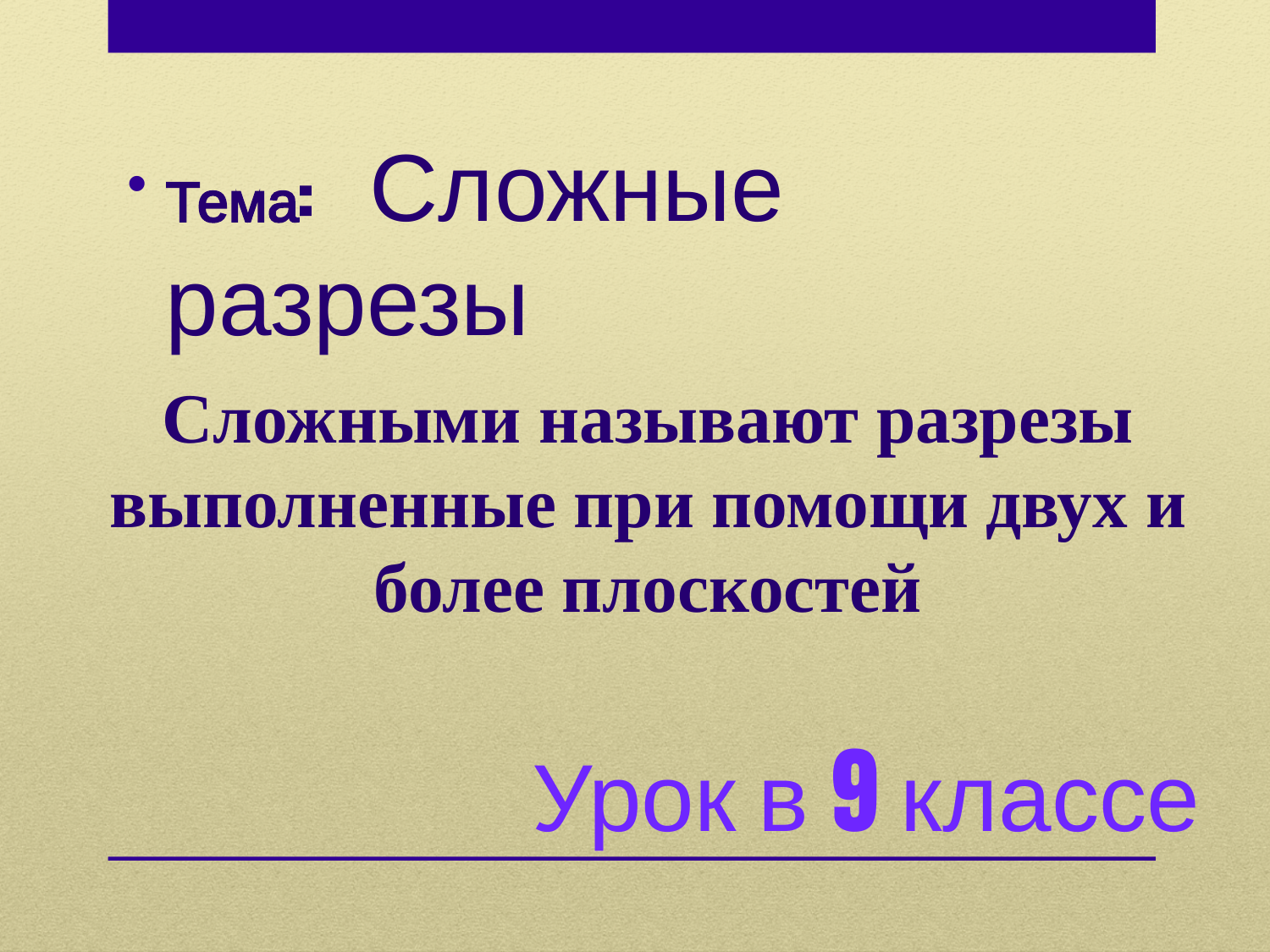

Тема:    Сложные разрезы
Сложными называют разрезы выполненные при помощи двух и более плоскостей
# Урок в 9 классе